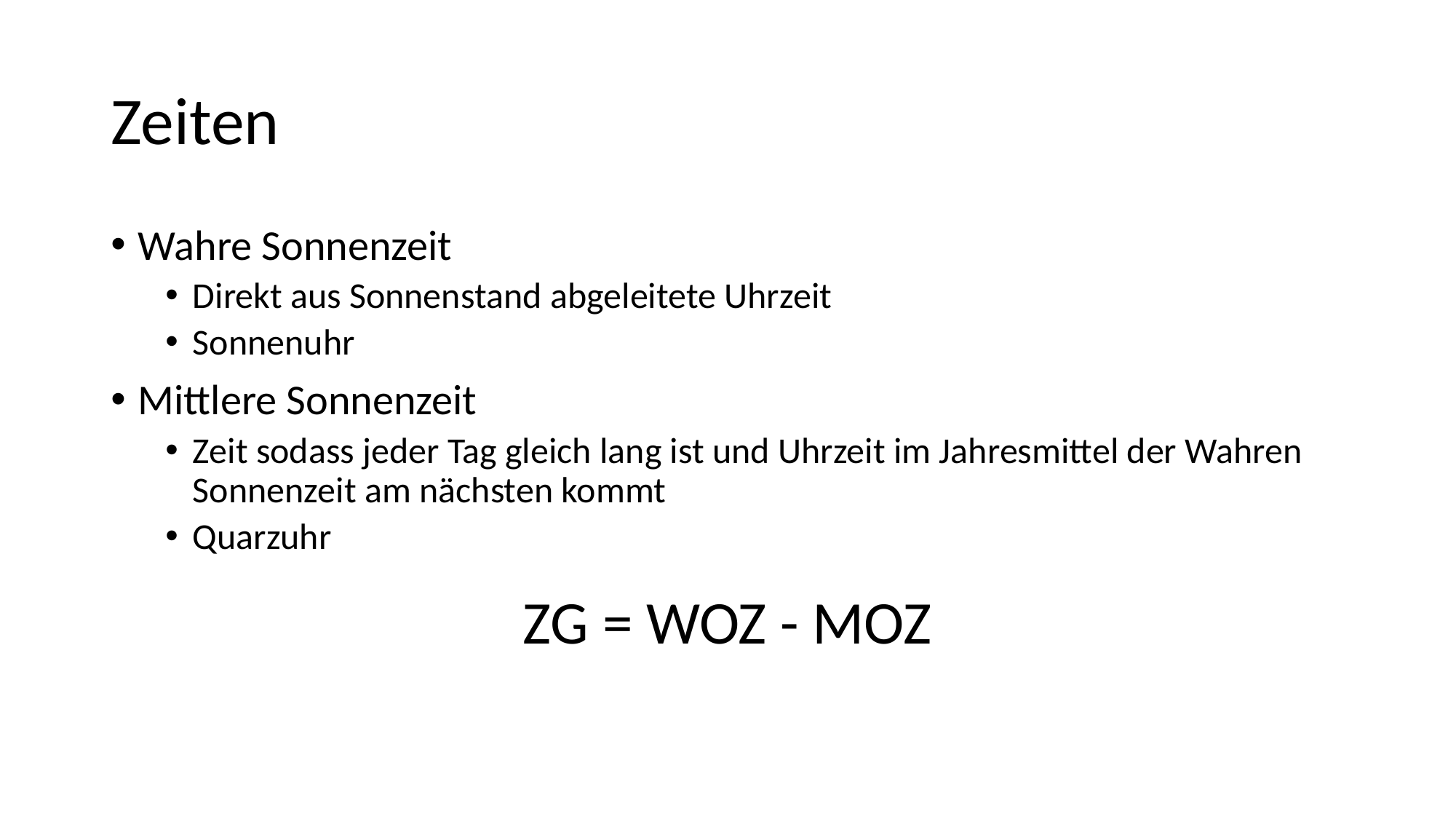

# Zeiten
Wahre Sonnenzeit
Direkt aus Sonnenstand abgeleitete Uhrzeit
Sonnenuhr
Mittlere Sonnenzeit
Zeit sodass jeder Tag gleich lang ist und Uhrzeit im Jahresmittel der Wahren Sonnenzeit am nächsten kommt
Quarzuhr
ZG = WOZ - MOZ